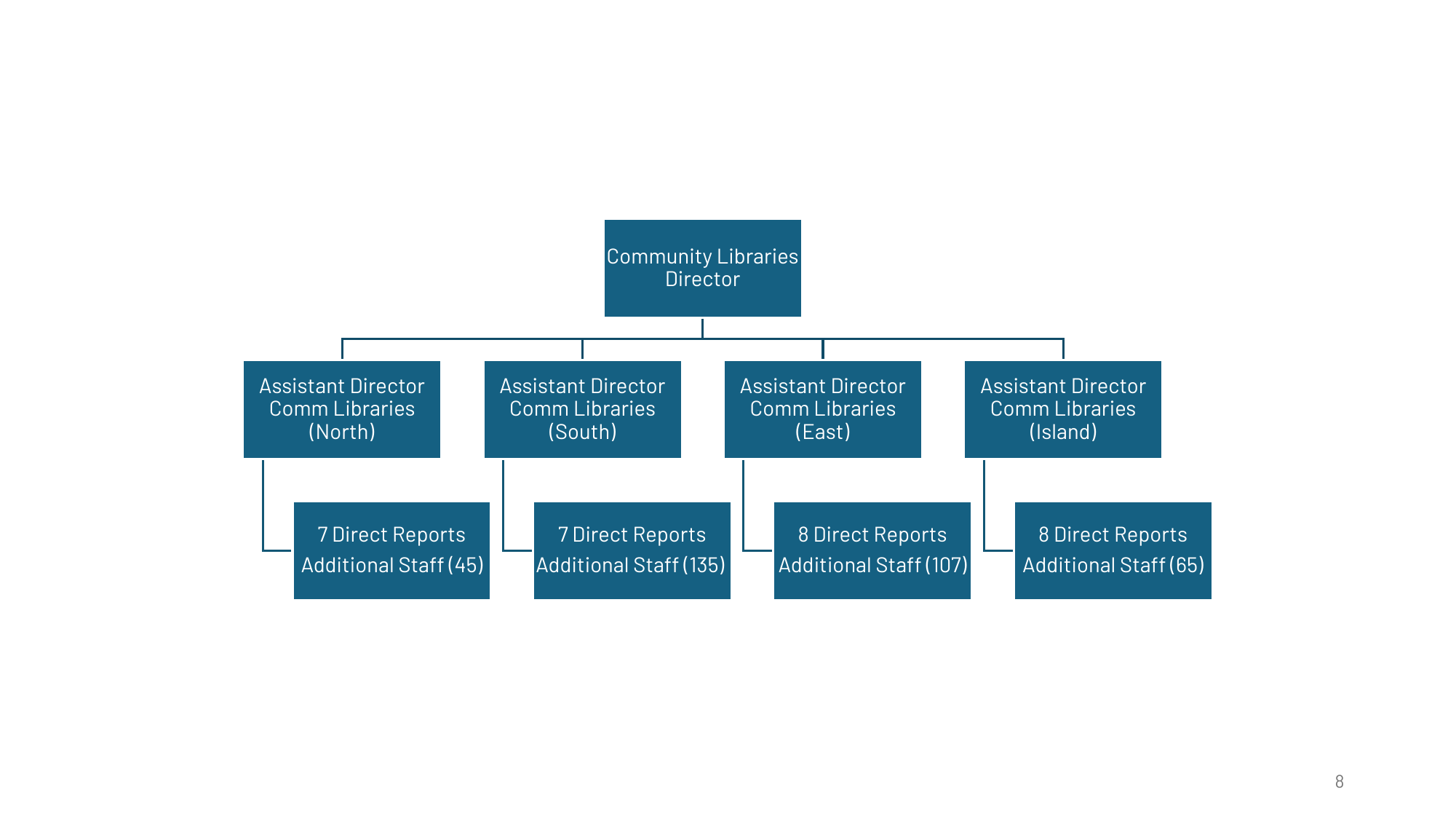

Community Libraries Director
Assistant Director Comm Libraries (North)
7 Direct Reports
Additional Staff (45)
Assistant Director Comm Libraries (South)
7 Direct Reports
Additional Staff (135)
Assistant Director Comm Libraries (East)
8 Direct Reports
Additional Staff (107)
Assistant Director Comm Libraries (Island)
8 Direct Reports
Additional Staff (65)
8